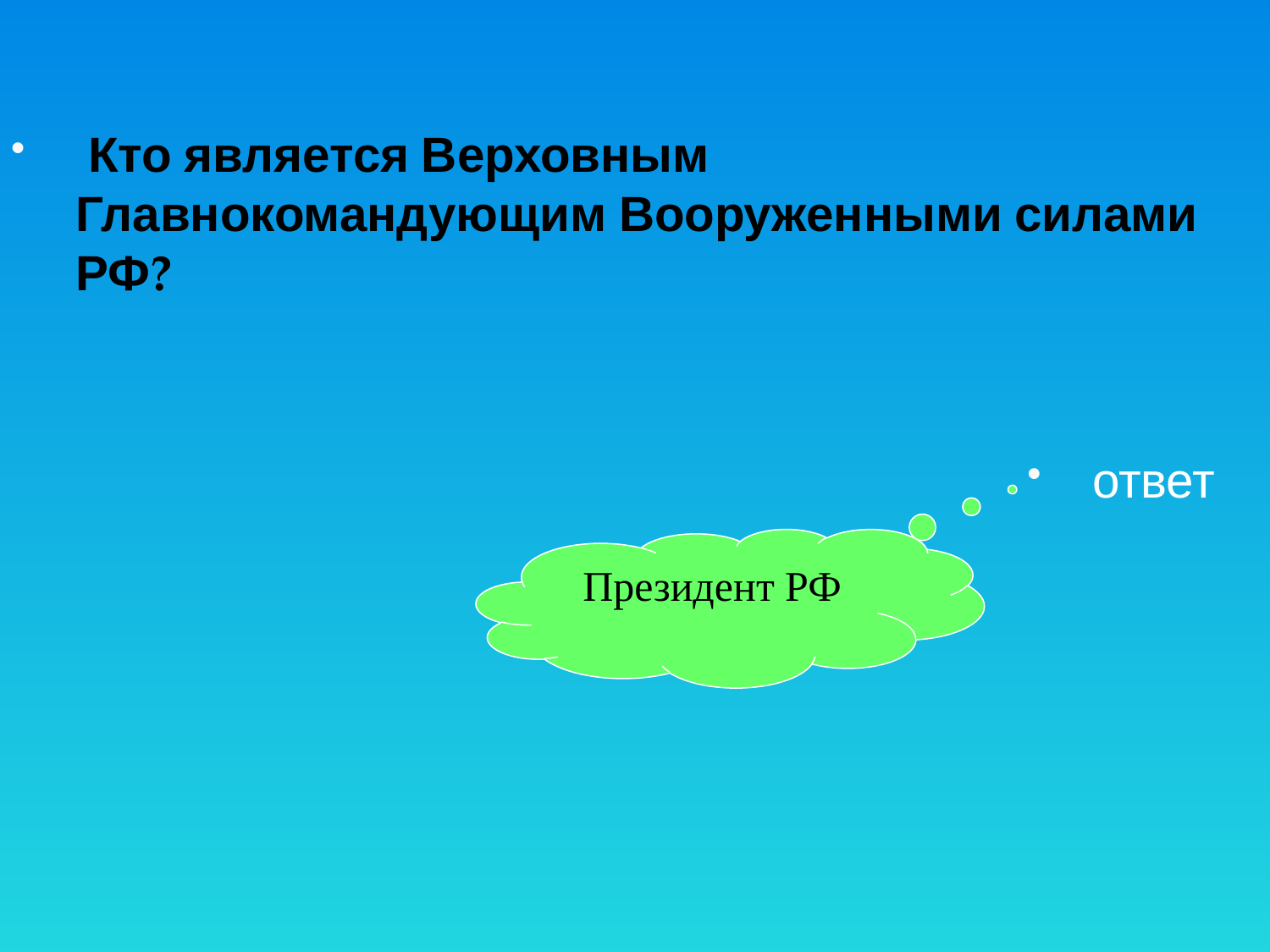

Кто является Верховным Главнокомандующим Вооруженными силами РФ?

ответ
Президент РФ